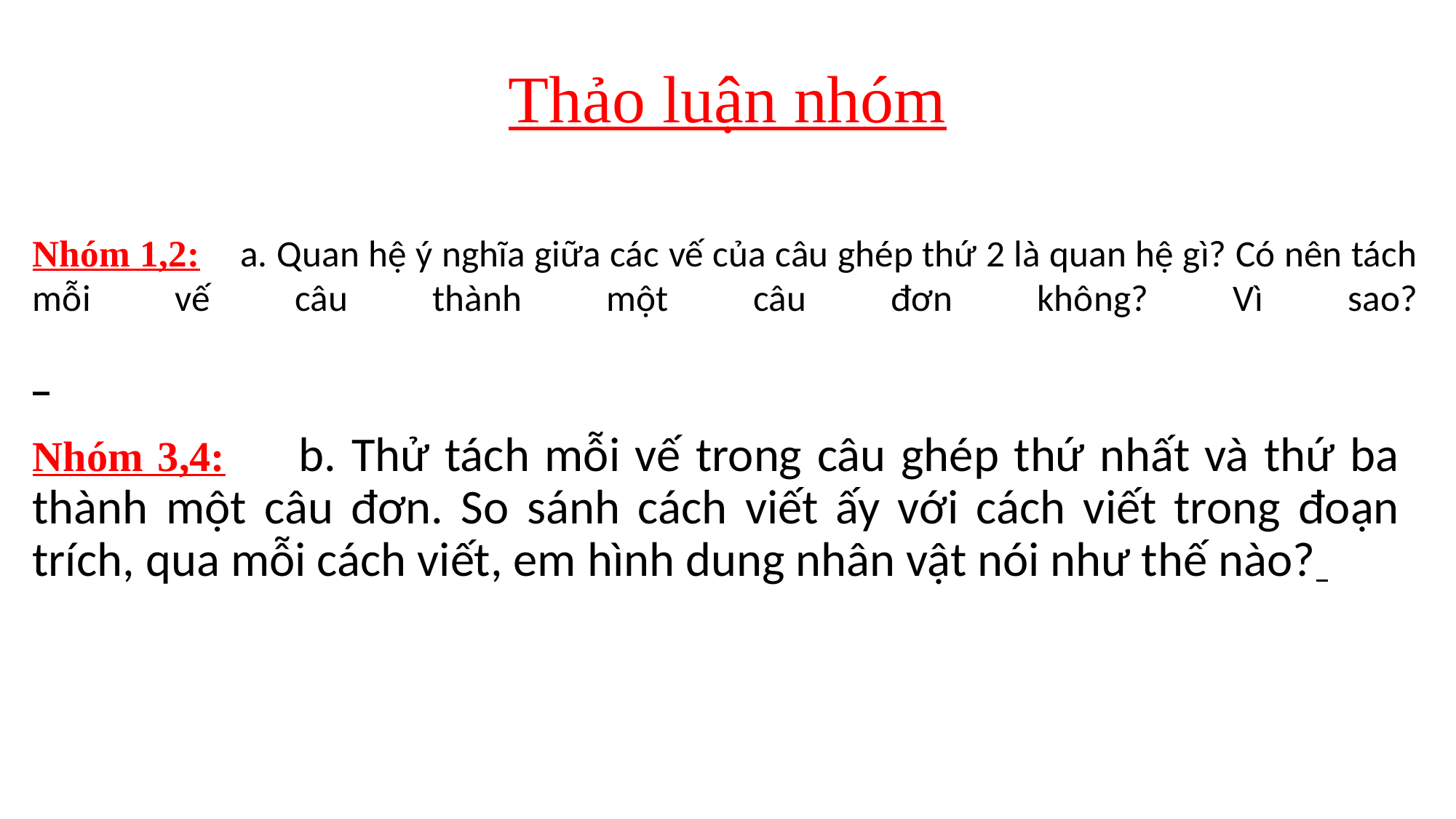

# Thảo luận nhóm
Nhóm 1,2:    a. Quan hệ ý nghĩa giữa các vế của câu ghép thứ 2 là quan hệ gì? Có nên tách mỗi vế câu thành một câu đơn không? Vì sao?
Nhóm 3,4:     b. Thử tách mỗi vế trong câu ghép thứ nhất và thứ ba thành một câu đơn. So sánh cách viết ấy với cách viết trong đoạn trích, qua mỗi cách viết, em hình dung nhân vật nói như thế nào?